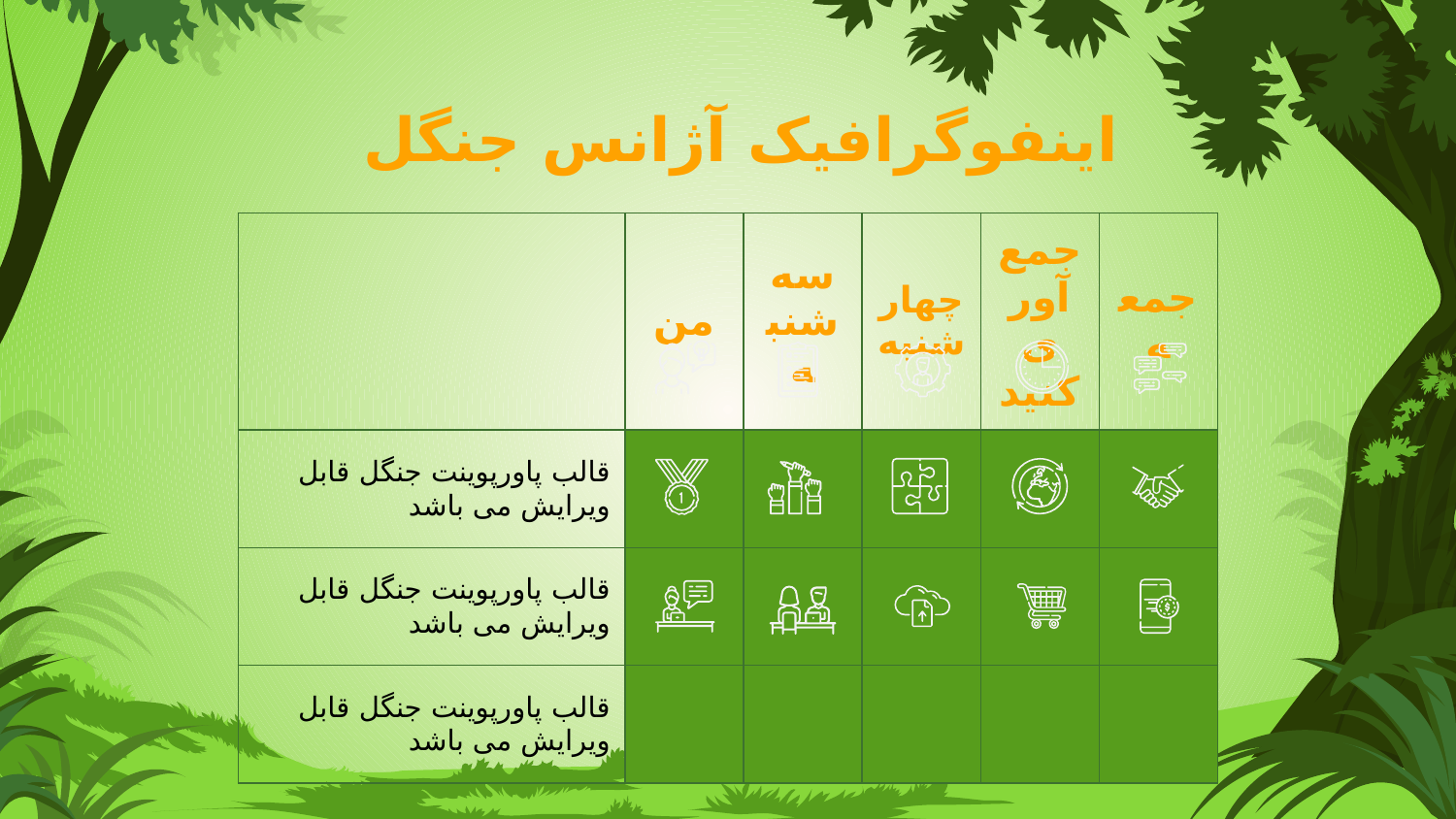

# اینفوگرافیک آژانس جنگل
|  | من | سه شنبه | چهارشنبه | جمع آوری کنید | جمعه |
| --- | --- | --- | --- | --- | --- |
| قالب پاورپوینت جنگل قابل ویرایش می باشد |  |  |  |  |  |
| قالب پاورپوینت جنگل قابل ویرایش می باشد |  |  |  |  |  |
| قالب پاورپوینت جنگل قابل ویرایش می باشد |  |  |  |  |  |